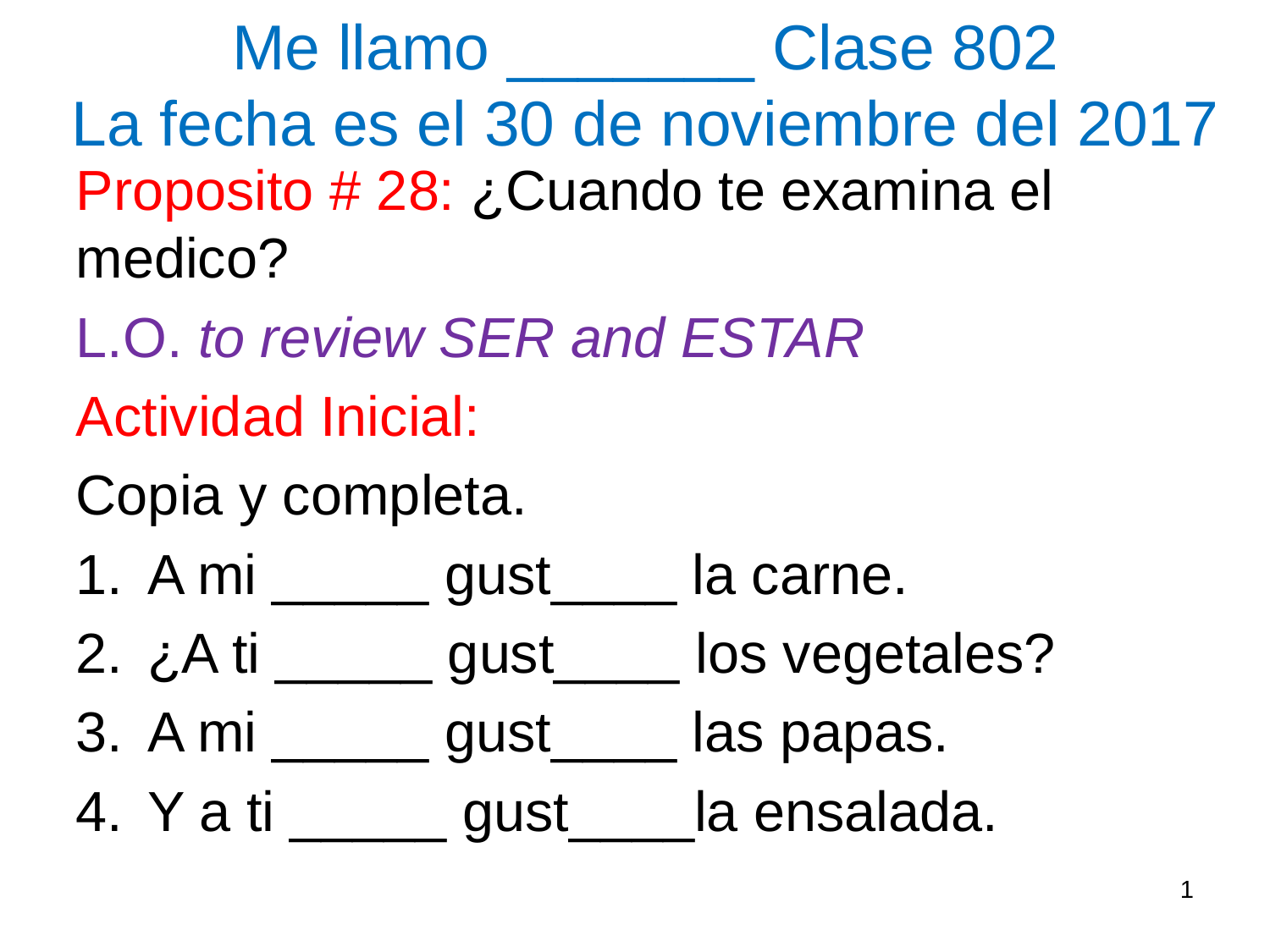

Me llamo _______ Clase 802
La fecha es el 30 de noviembre del 2017
Proposito # 28: ¿Cuando te examina el medico?
L.O. to review SER and ESTAR
Actividad Inicial:
Copia y completa.
A mi _____ gust____ la carne.
¿A ti _____ gust____ los vegetales?
A mi _____ gust____ las papas.
Y a ti _____ gust____la ensalada.
1